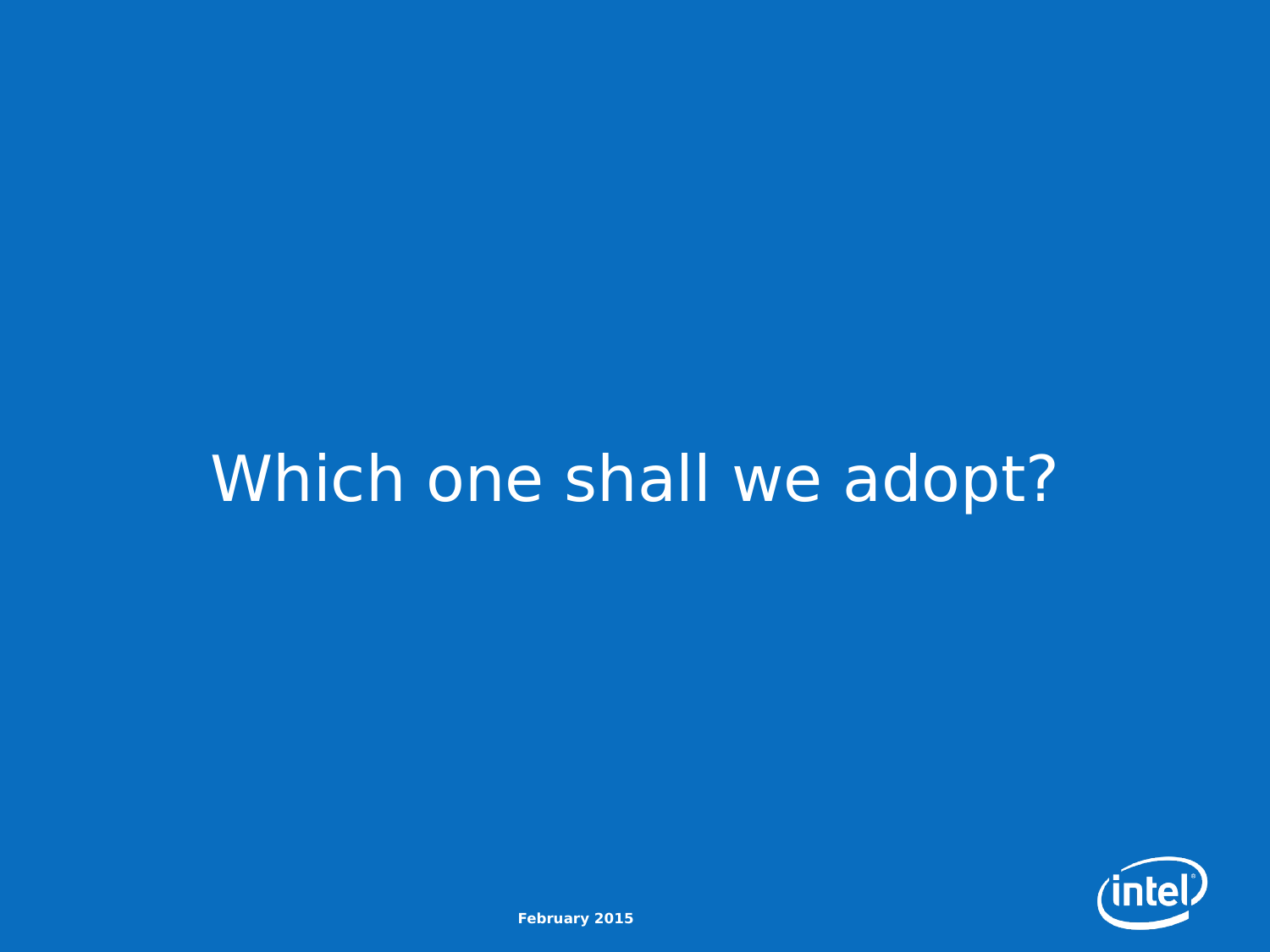

#

Which one shall we adopt?
February 2015